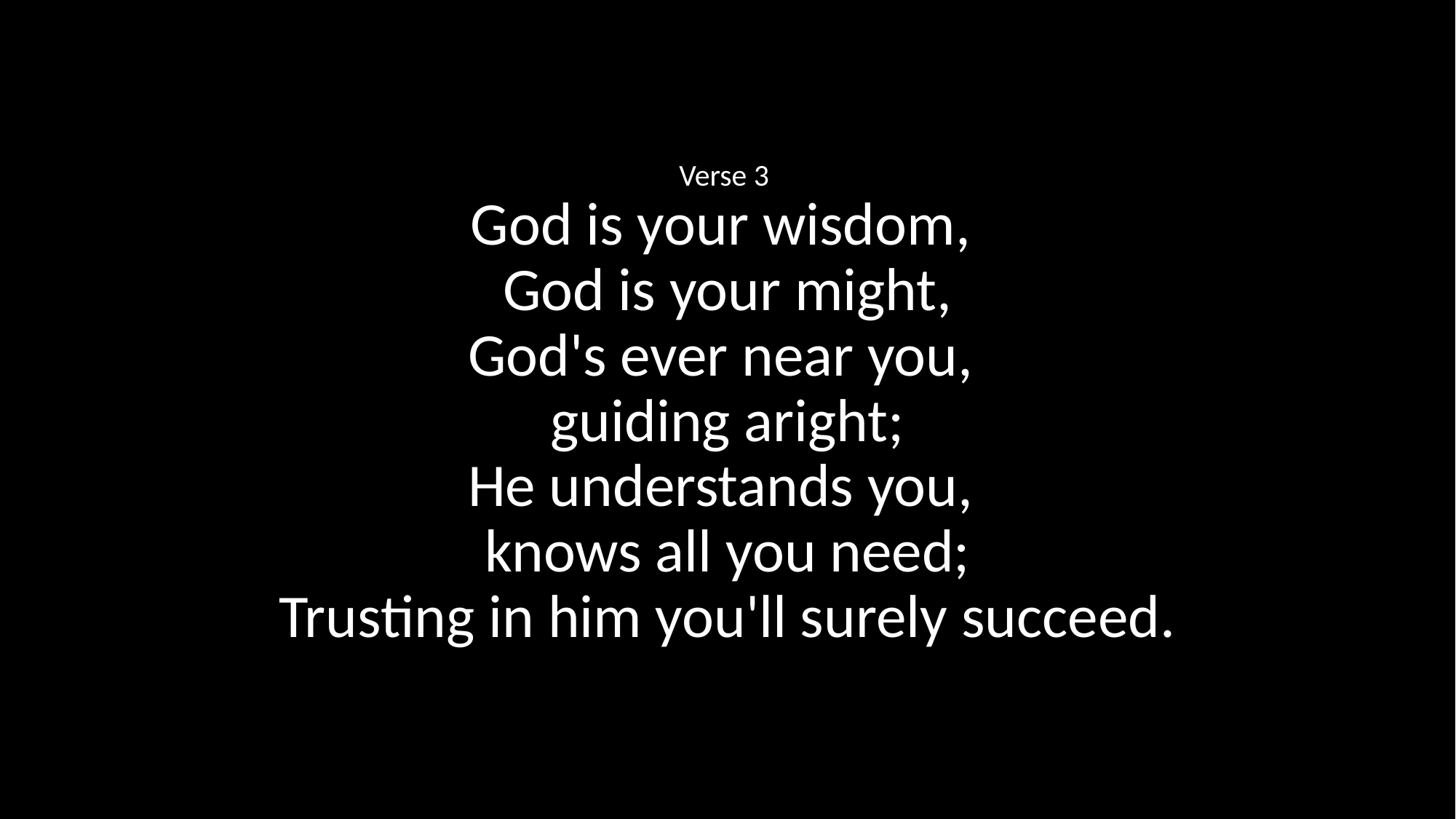

Verse 3
God is your wisdom,
God is your might,
God's ever near you,
guiding aright;
He understands you,
knows all you need;
Trusting in him you'll surely succeed.